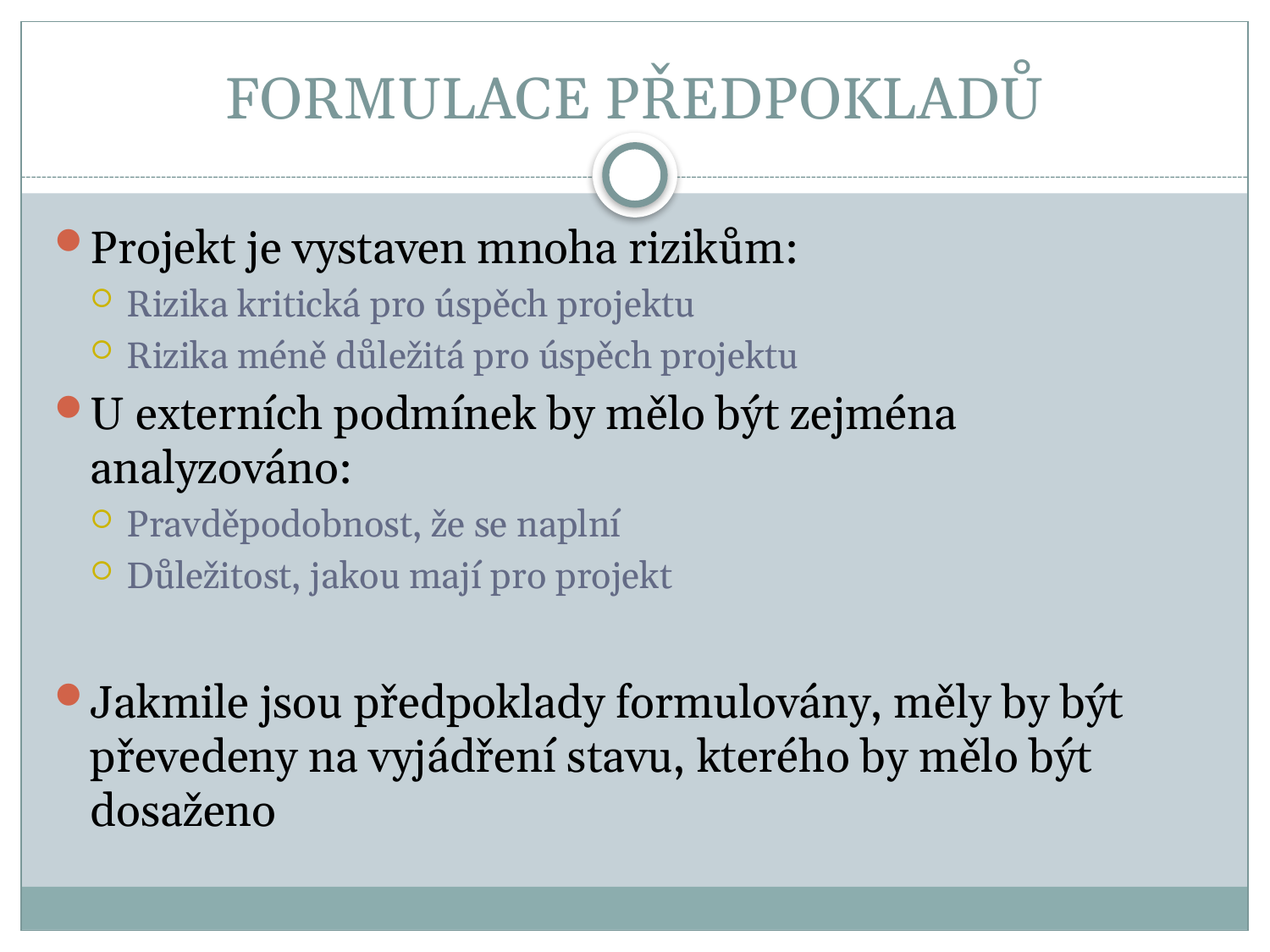

# FORMULACE PŘEDPOKLADŮ
Projekt je vystaven mnoha rizikům:
Rizika kritická pro úspěch projektu
Rizika méně důležitá pro úspěch projektu
U externích podmínek by mělo být zejména analyzováno:
Pravděpodobnost, že se naplní
Důležitost, jakou mají pro projekt

Jakmile jsou předpoklady formulovány, měly by být převedeny na vyjádření stavu, kterého by mělo být dosaženo